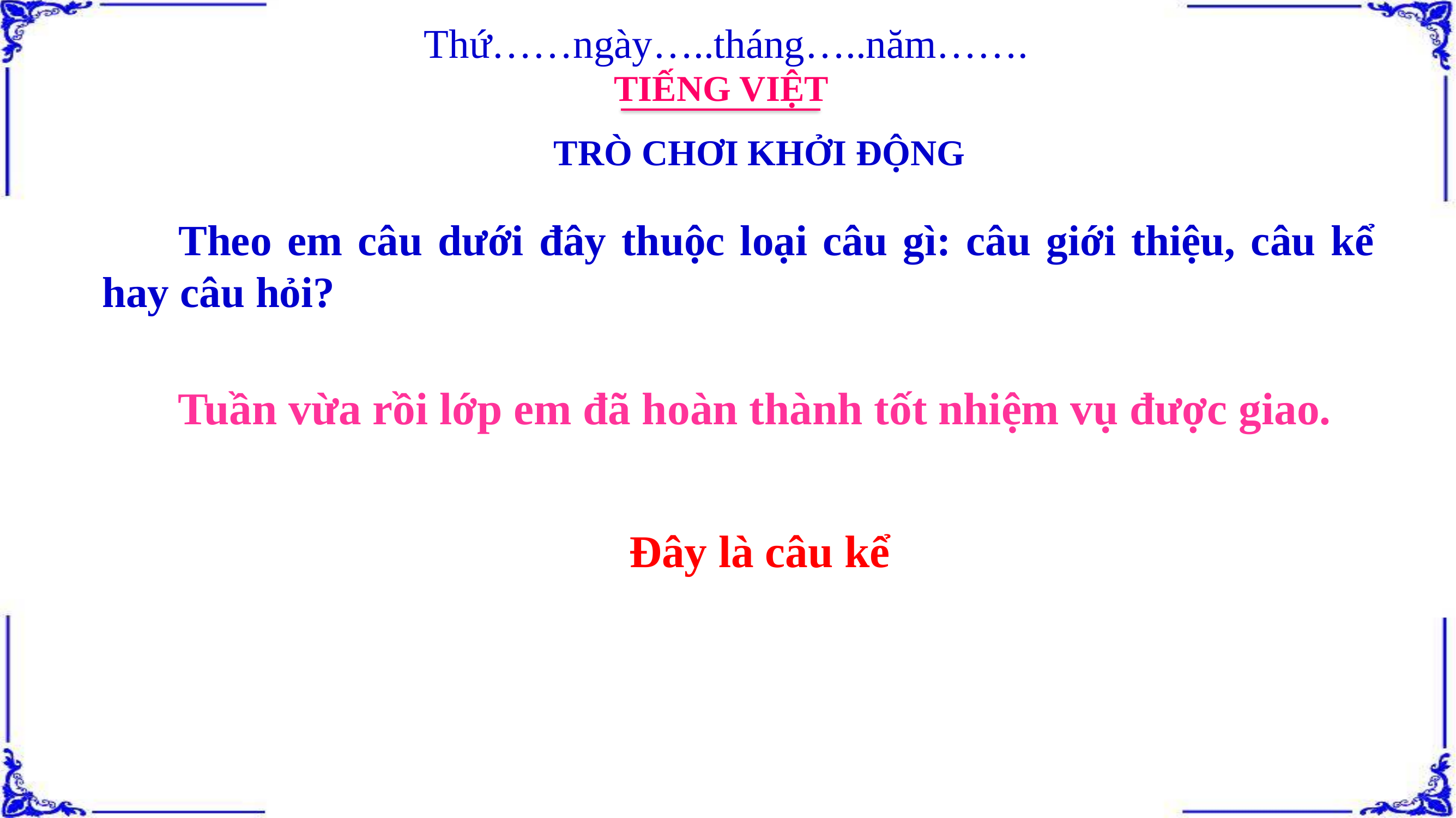

Thứ……ngày…..tháng…..năm…….
TIẾNG VIỆT
TRÒ CHƠI KHỞI ĐỘNG
Theo em câu dưới đây thuộc loại câu gì: câu giới thiệu, câu kể hay câu hỏi?
Tuần vừa rồi lớp em đã hoàn thành tốt nhiệm vụ được giao.
Đây là câu kể